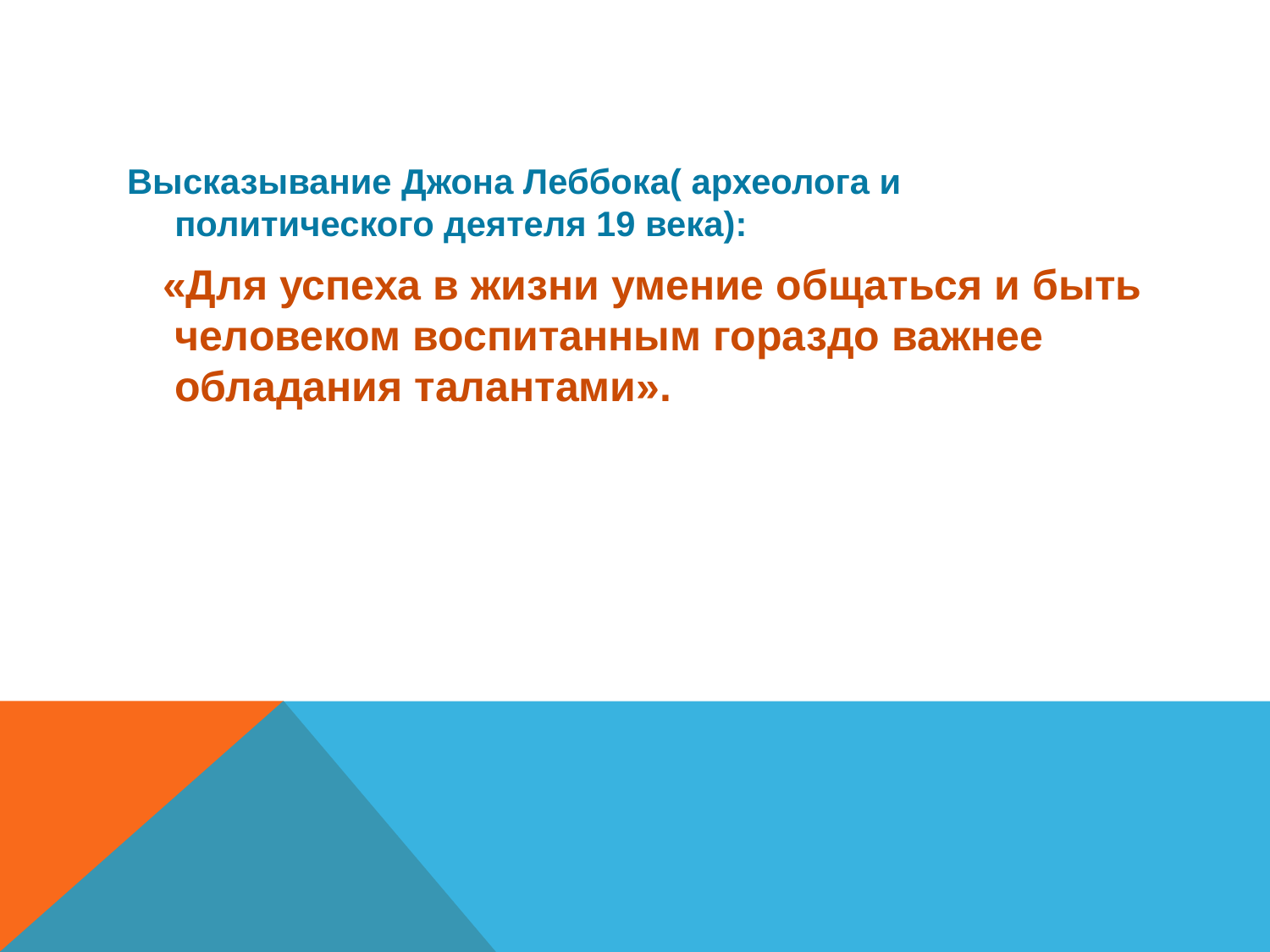

Высказывание Джона Леббока( археолога и политического деятеля 19 века):
   «Для успеха в жизни умение общаться и быть человеком воспитанным гораздо важнее обладания талантами».